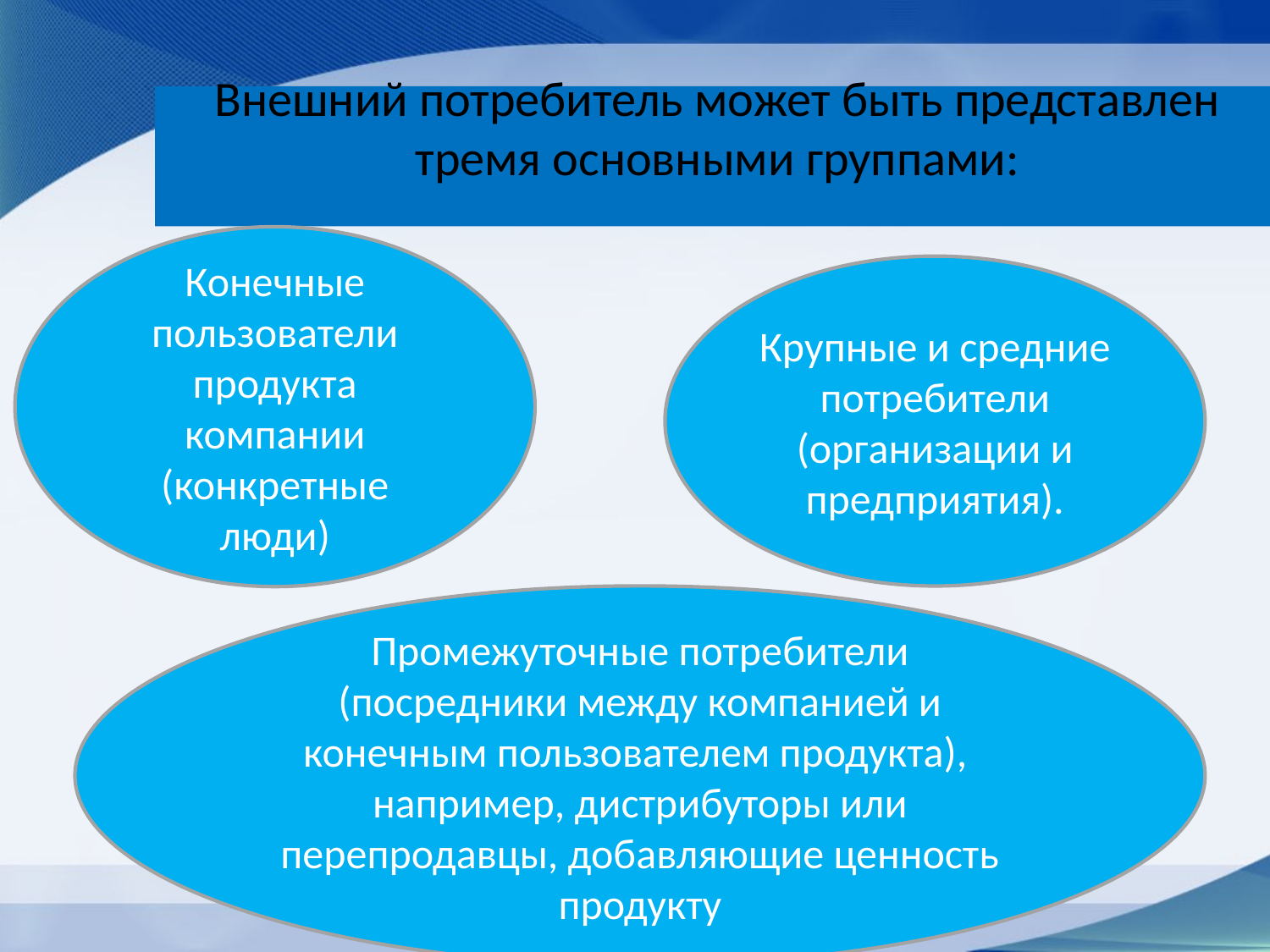

# Внешний потребитель может быть представлен тремя основными группами:
Конечные пользователи продукта компании (конкретные люди)

Крупные и средние потребители (организации и предприятия).
Промежуточные потребители (посредники между компанией и конечным пользователем продукта),  например, дистрибуторы или перепродавцы, добавляющие ценность продукту